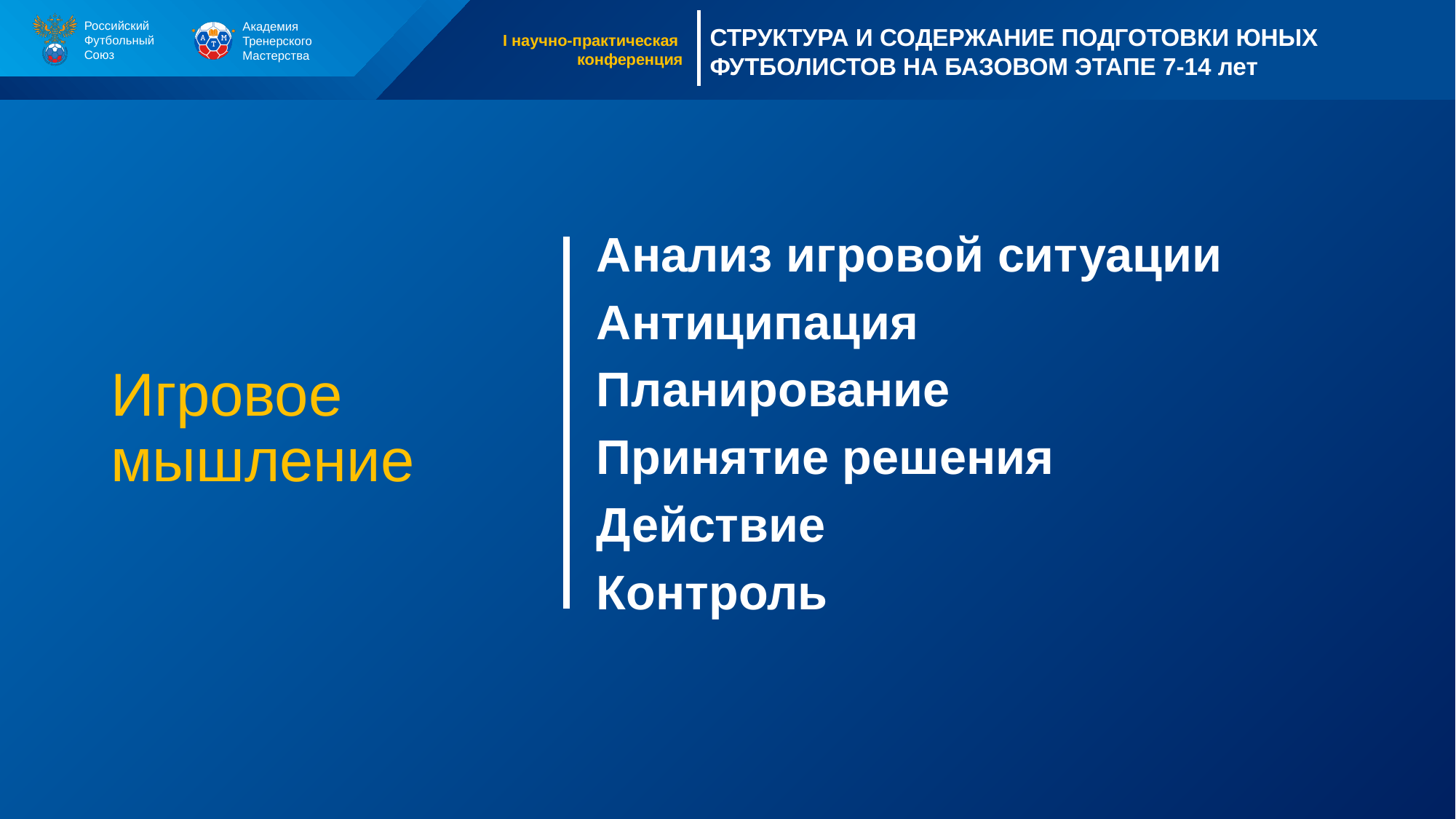

# Игровое мышление
Анализ игровой ситуации
Антиципация
Планирование
Принятие решения
Действие
Контроль